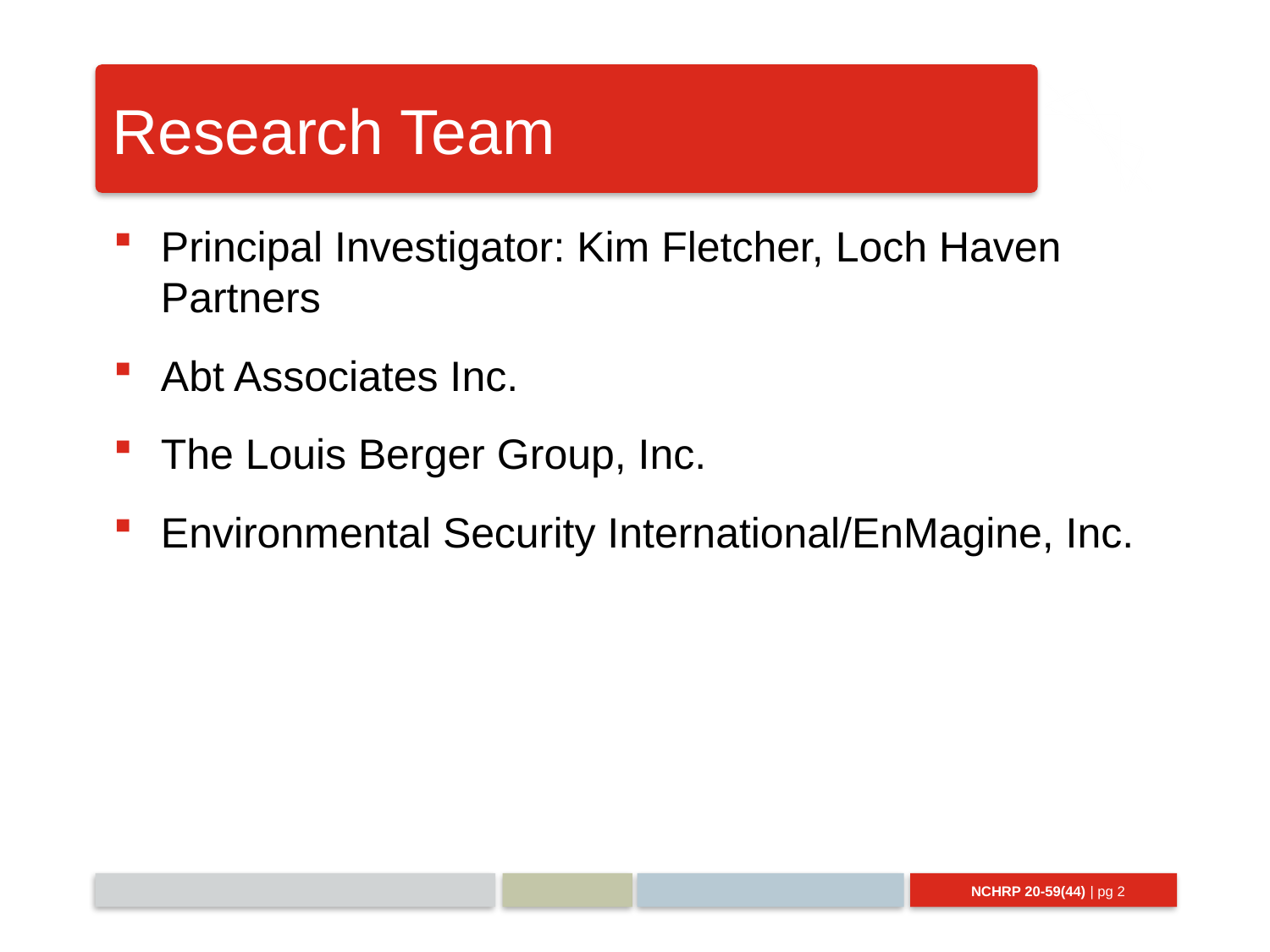

# Research Team
Principal Investigator: Kim Fletcher, Loch Haven Partners
Abt Associates Inc.
The Louis Berger Group, Inc.
Environmental Security International/EnMagine, Inc.